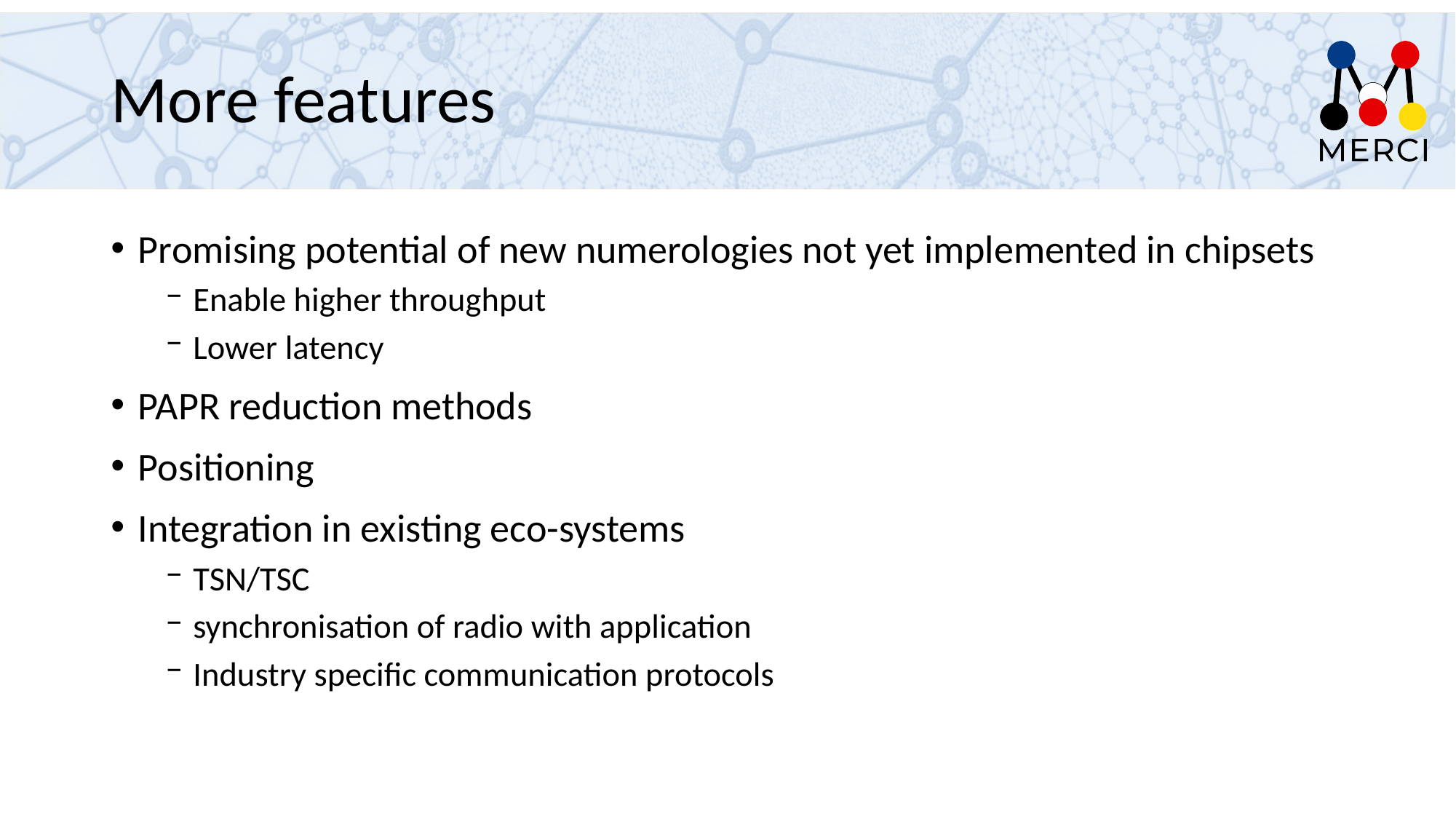

# More features
Promising potential of new numerologies not yet implemented in chipsets
Enable higher throughput
Lower latency
PAPR reduction methods
Positioning
Integration in existing eco-systems
TSN/TSC
synchronisation of radio with application
Industry specific communication protocols